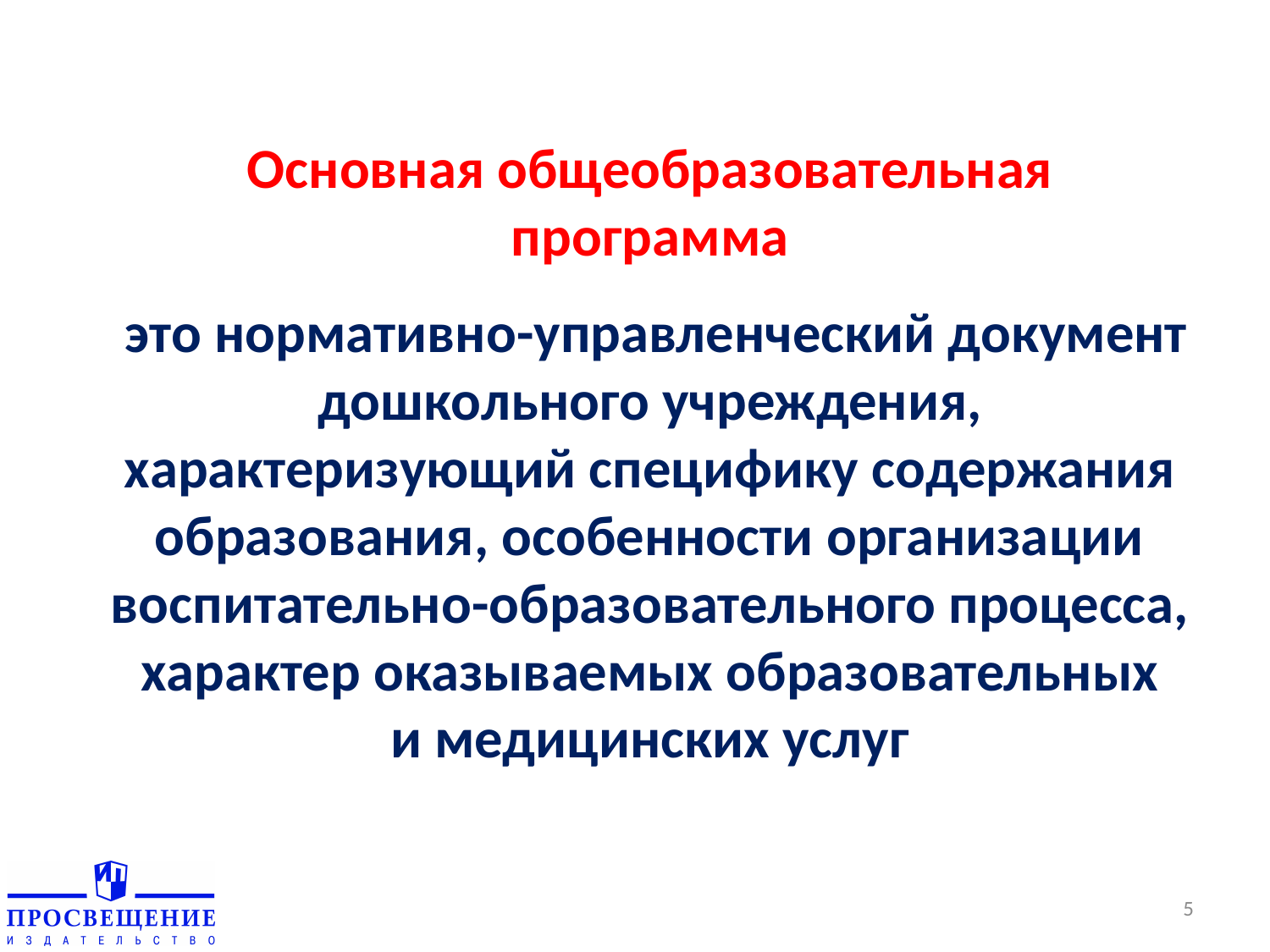

Основная общеобразовательная программа
 это нормативно-управленческий документ дошкольного учреждения, характеризующий специфику содержания образования, особенности организации воспитательно-образовательного процесса, характер оказываемых образовательных
и медицинских услуг
5